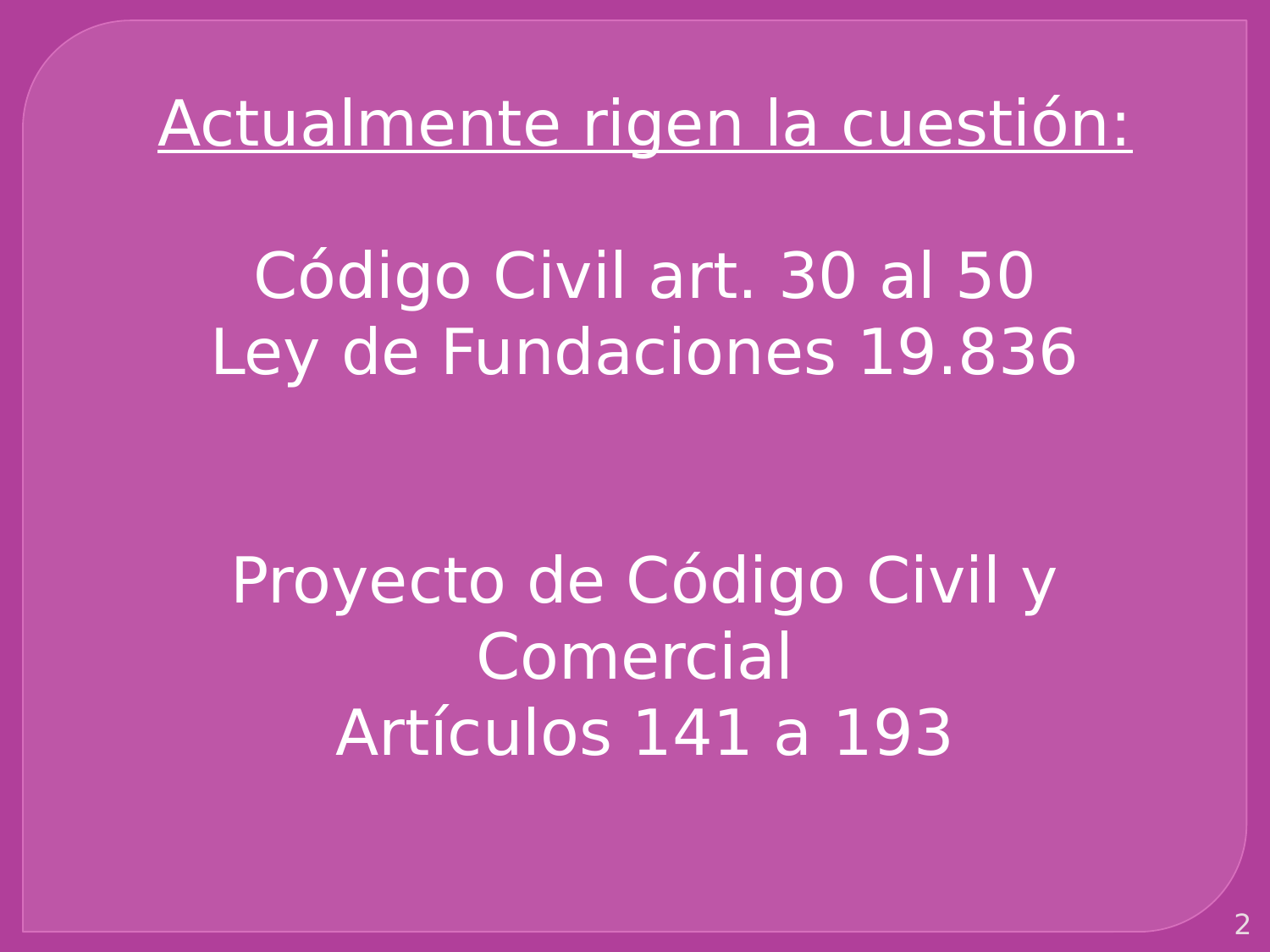

Actualmente rigen la cuestión:
Código Civil art. 30 al 50
Ley de Fundaciones 19.836

Proyecto de Código Civil y Comercial
Artículos 141 a 193

2